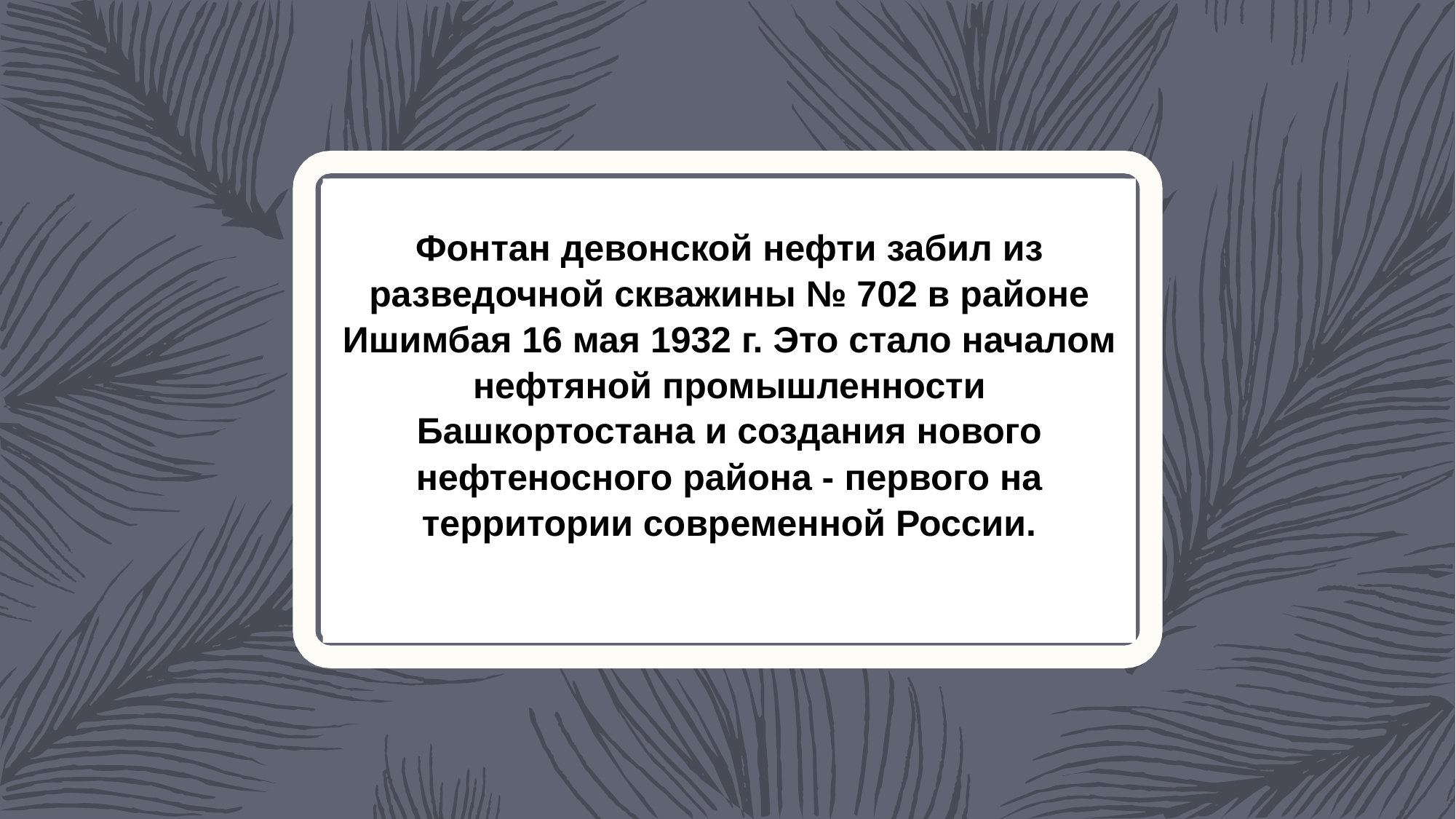

# Фонтан девонской нефти забил из разведочной скважины № 702 в районе Ишимбая 16 мая 1932 г. Это стало началом нефтяной промышленности Башкортостана и создания нового нефтеносного района - первого на территории современной России.